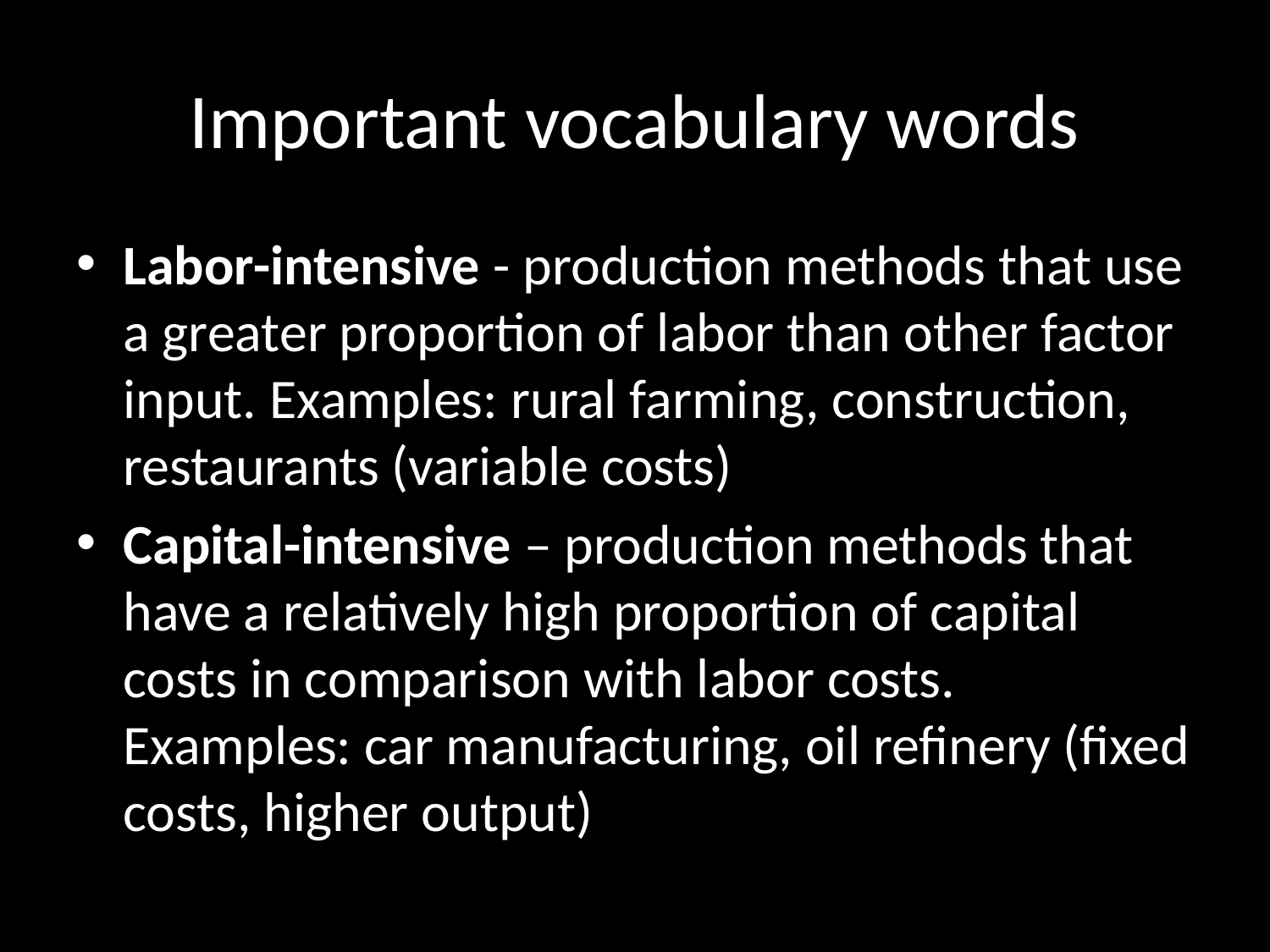

# Important vocabulary words
Labor-intensive - production methods that use a greater proportion of labor than other factor input. Examples: rural farming, construction, restaurants (variable costs)
Capital-intensive – production methods that have a relatively high proportion of capital costs in comparison with labor costs. Examples: car manufacturing, oil refinery (fixed costs, higher output)